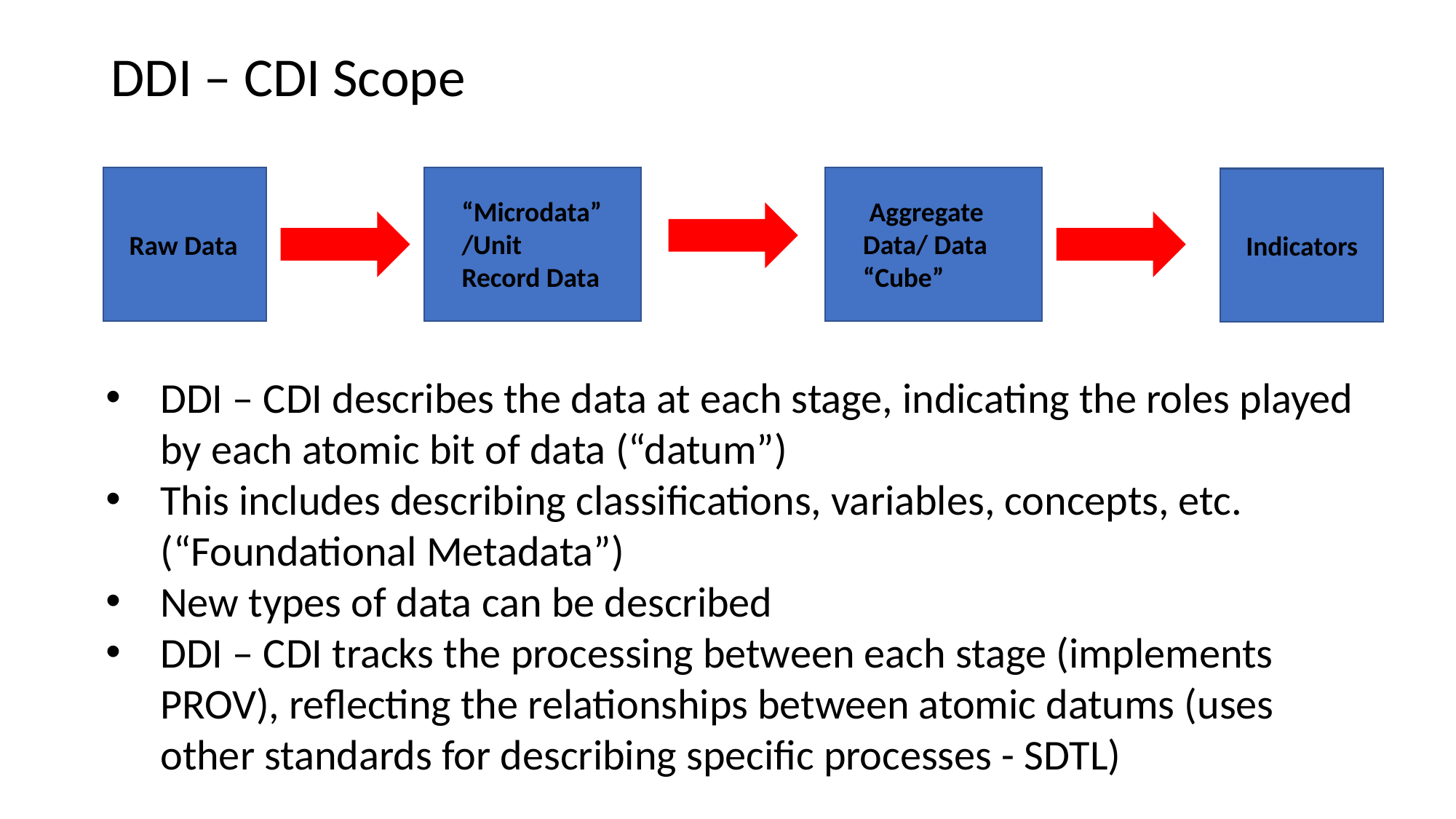

# DDI – CDI Scope

“Microdata”/Unit Record Data
 Aggregate Data/ Data “Cube”
Raw Data
Indicators
DDI – CDI describes the data at each stage, indicating the roles played by each atomic bit of data (“datum”)
This includes describing classifications, variables, concepts, etc. (“Foundational Metadata”)
New types of data can be described
DDI – CDI tracks the processing between each stage (implements PROV), reflecting the relationships between atomic datums (uses other standards for describing specific processes - SDTL)